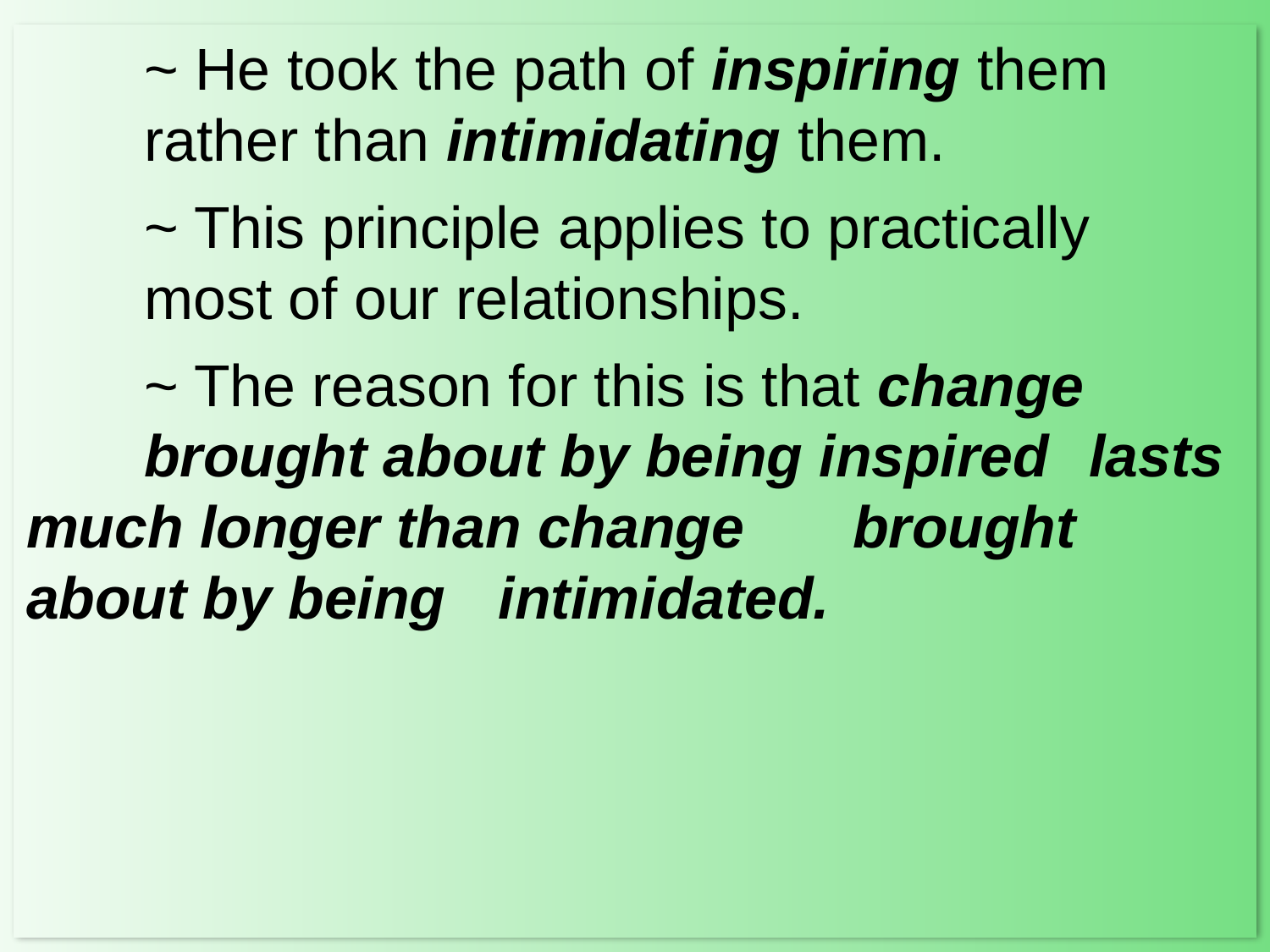

~ He took the path of inspiring them 						rather than intimidating them.
		~ This principle applies to practically 						most of our relationships.
		~ The reason for this is that change 						brought about by being inspired 						lasts much longer than change 						brought about by being 								intimidated.